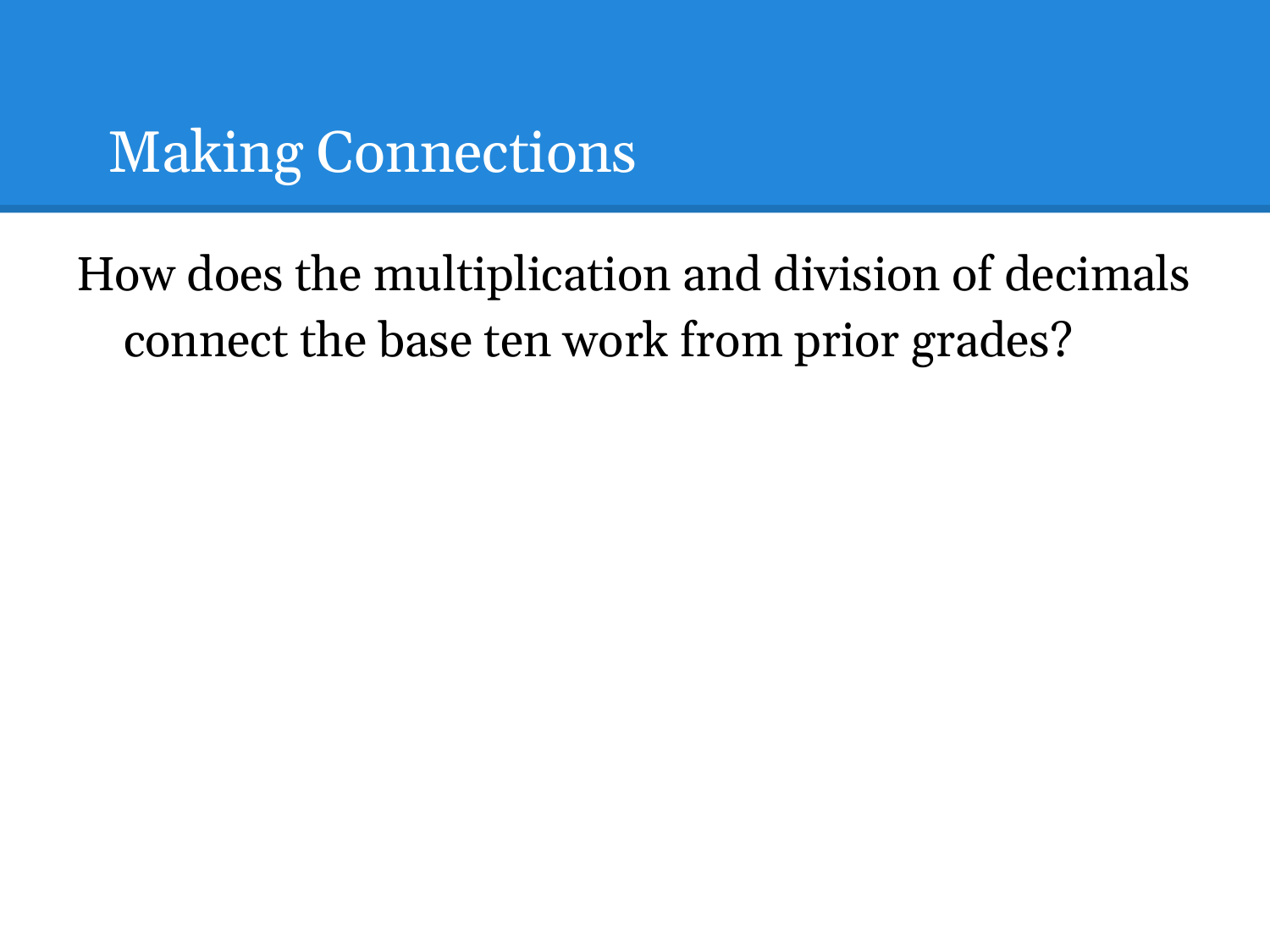

# Making Connections
How does the multiplication and division of decimals connect the base ten work from prior grades?